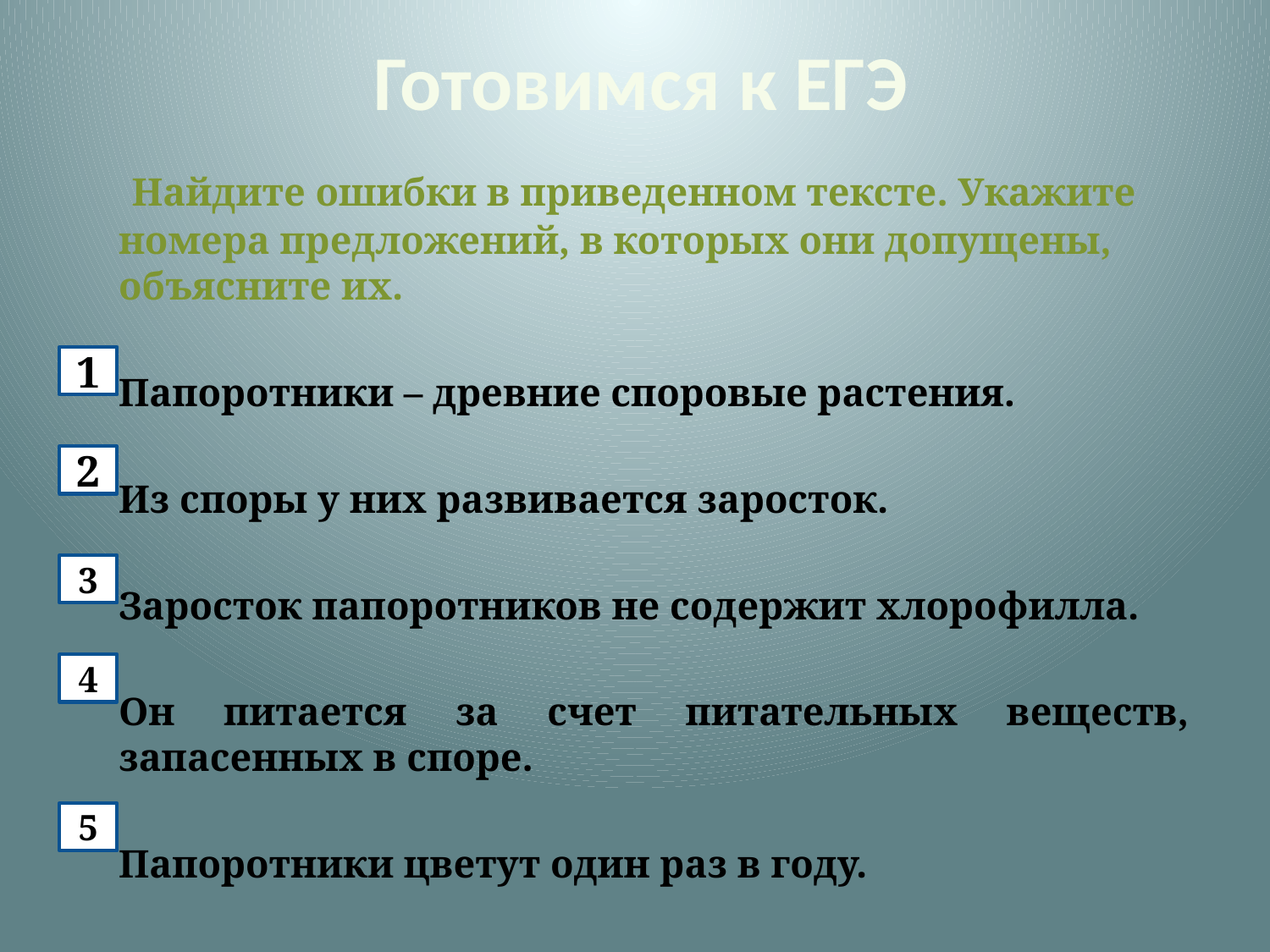

# Готовимся к ЕГЭ
	 Найдите ошибки в приведенном тексте. Укажите номера предложений, в которых они допущены, объясните их.

 	Папоротники – древние споровые растения.

 	Из споры у них развивается заросток.

	Заросток папоротников не содержит хлорофилла.

	Он питается за счет питательных веществ, запасенных в споре.

 	Папоротники цветут один раз в году.

1
2
3
4
5